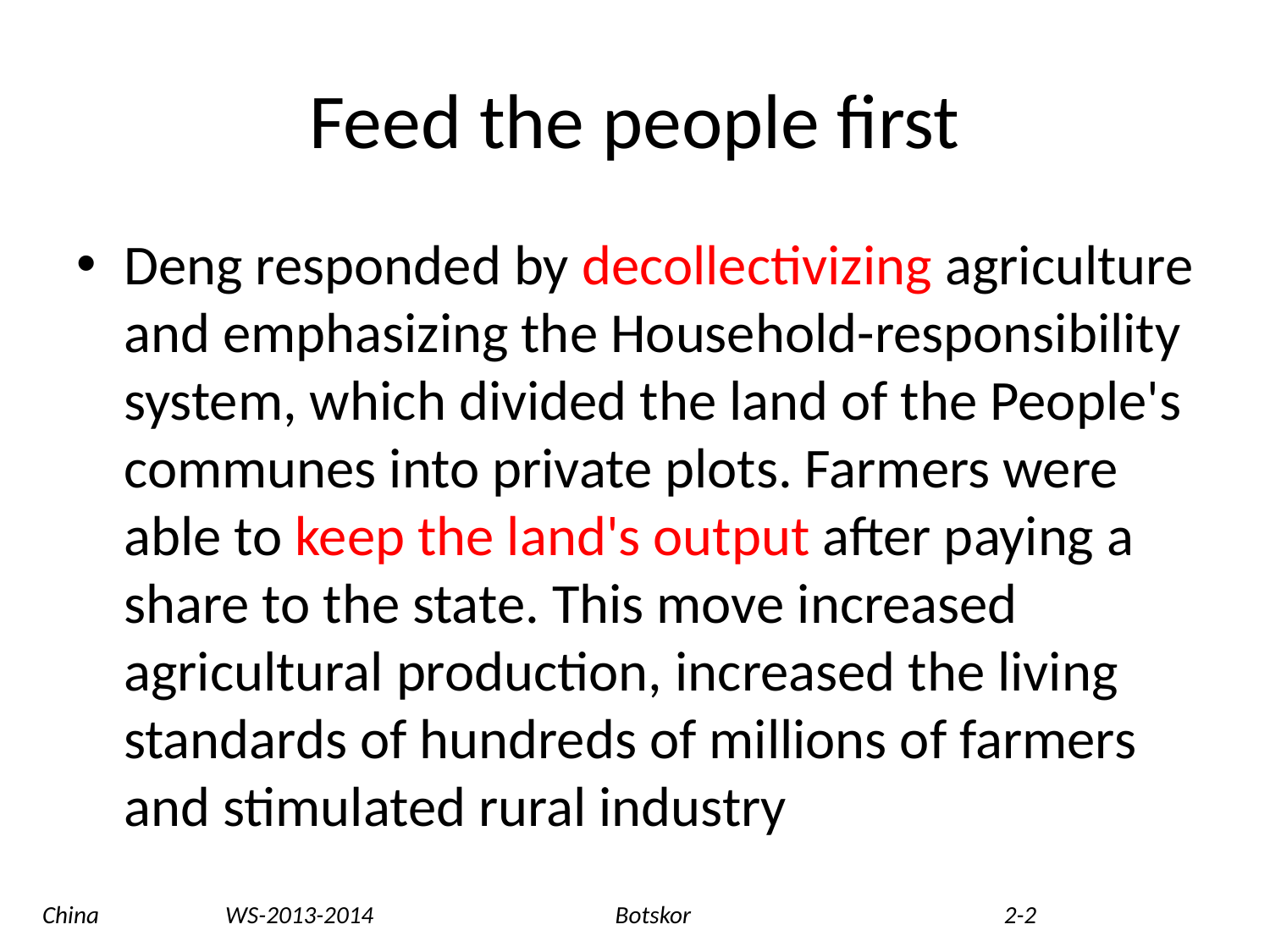

# Feed the people first
Deng responded by decollectivizing agriculture and emphasizing the Household-responsibility system, which divided the land of the People's communes into private plots. Farmers were able to keep the land's output after paying a share to the state. This move increased agricultural production, increased the living standards of hundreds of millions of farmers and stimulated rural industry
China                       WS-2013-2014                                            Botskor                                                         2-2